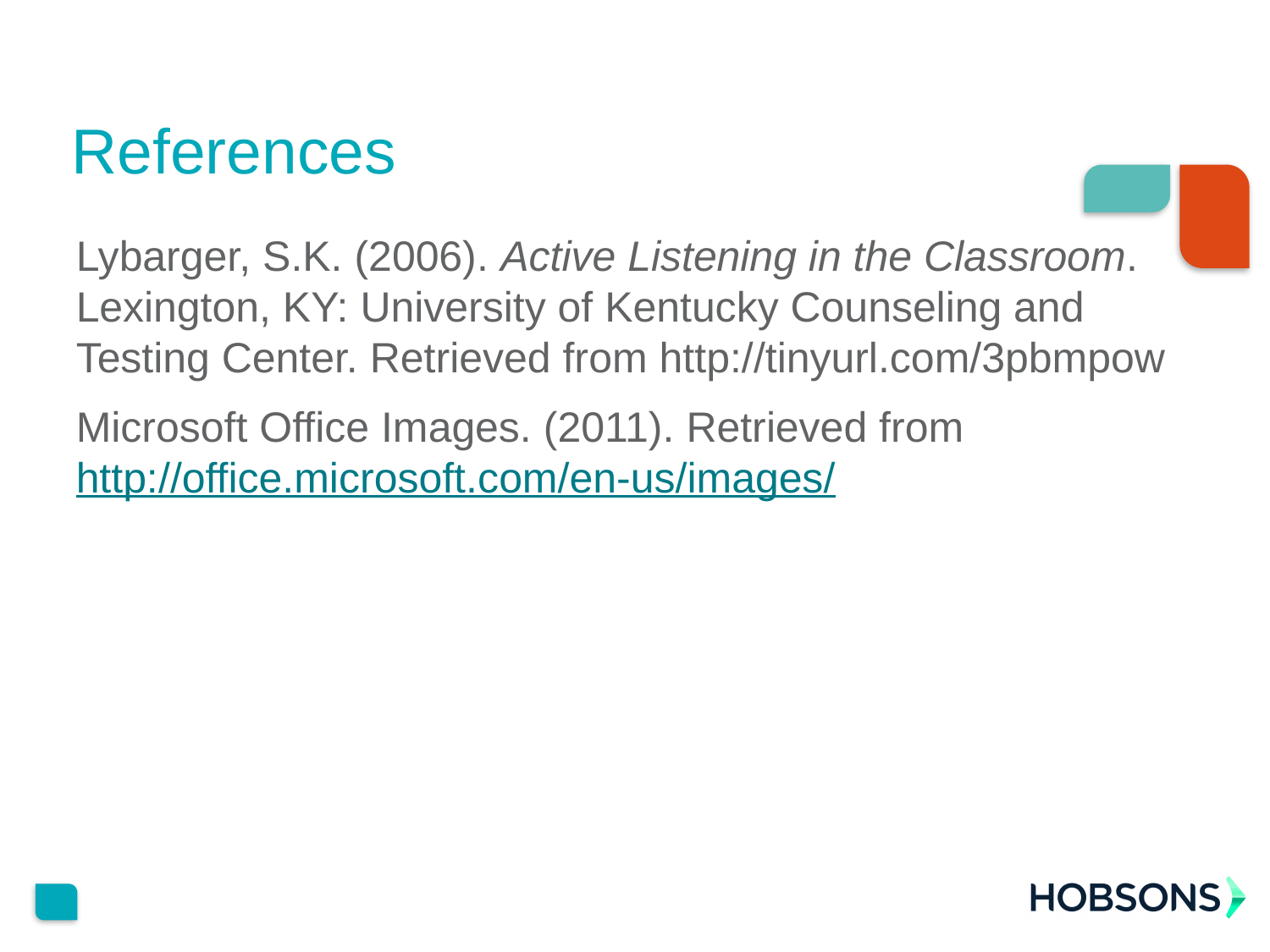

# References
Lybarger, S.K. (2006). Active Listening in the Classroom. Lexington, KY: University of Kentucky Counseling and Testing Center. Retrieved from http://tinyurl.com/3pbmpow
Microsoft Office Images. (2011). Retrieved from http://office.microsoft.com/en-us/images/